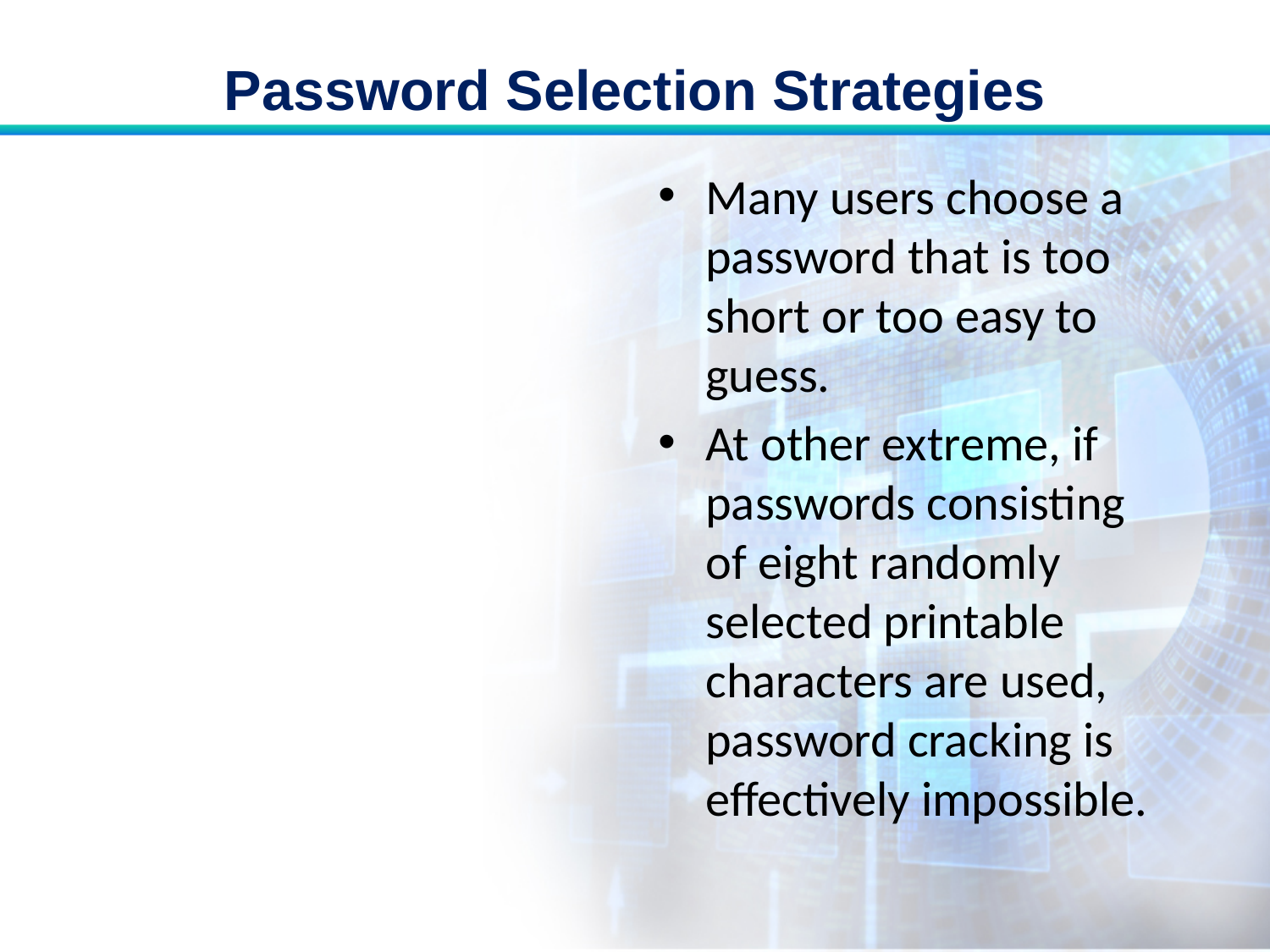

# Password Selection Strategies
Many users choose a password that is too  short or too easy to guess.
At other extreme, if passwords consisting of eight randomly selected printable characters are used, password cracking is effectively impossible.